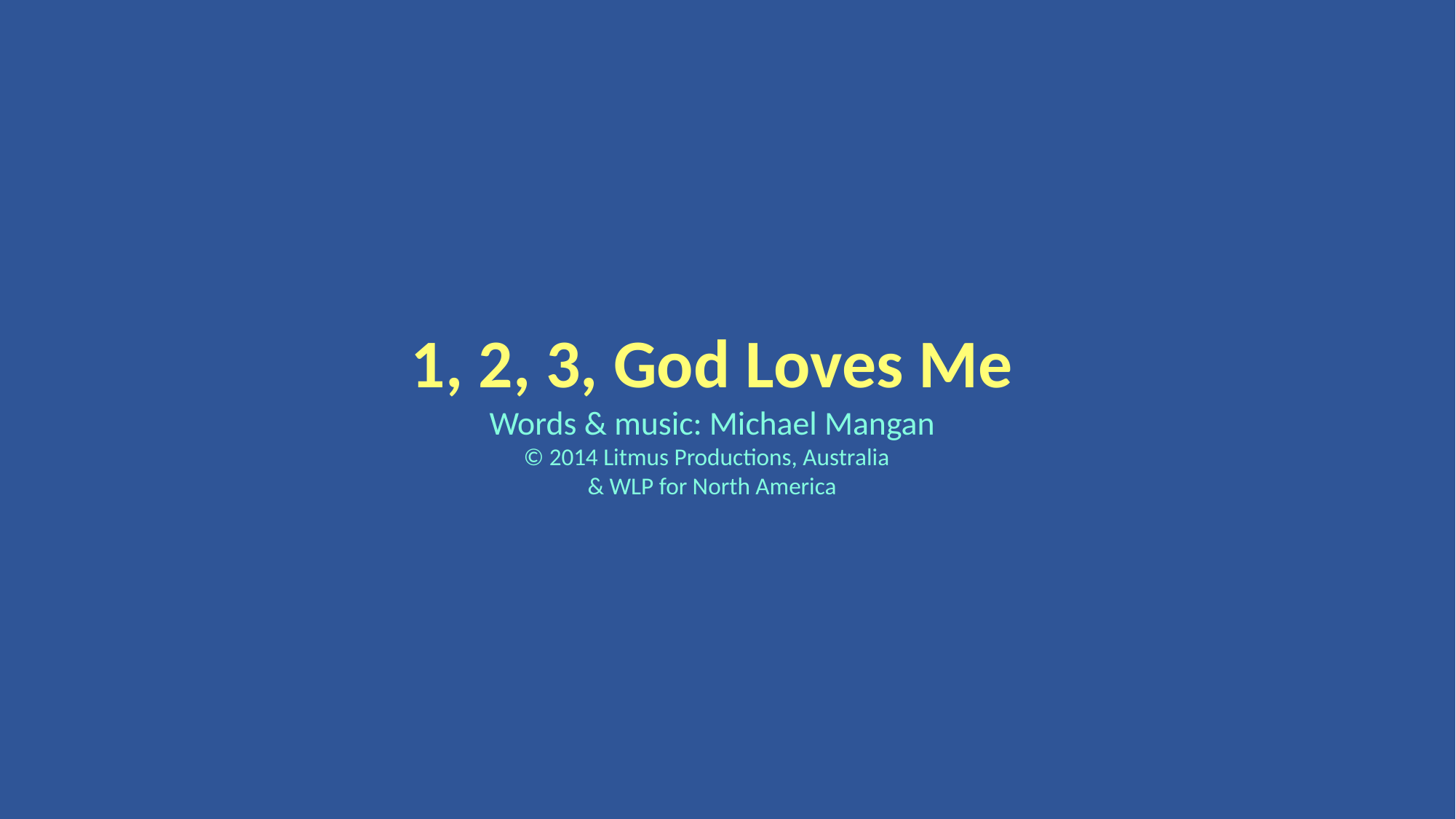

1, 2, 3, God Loves Me
Words & music: Michael Mangan
© 2014 Litmus Productions, Australia
& WLP for North America